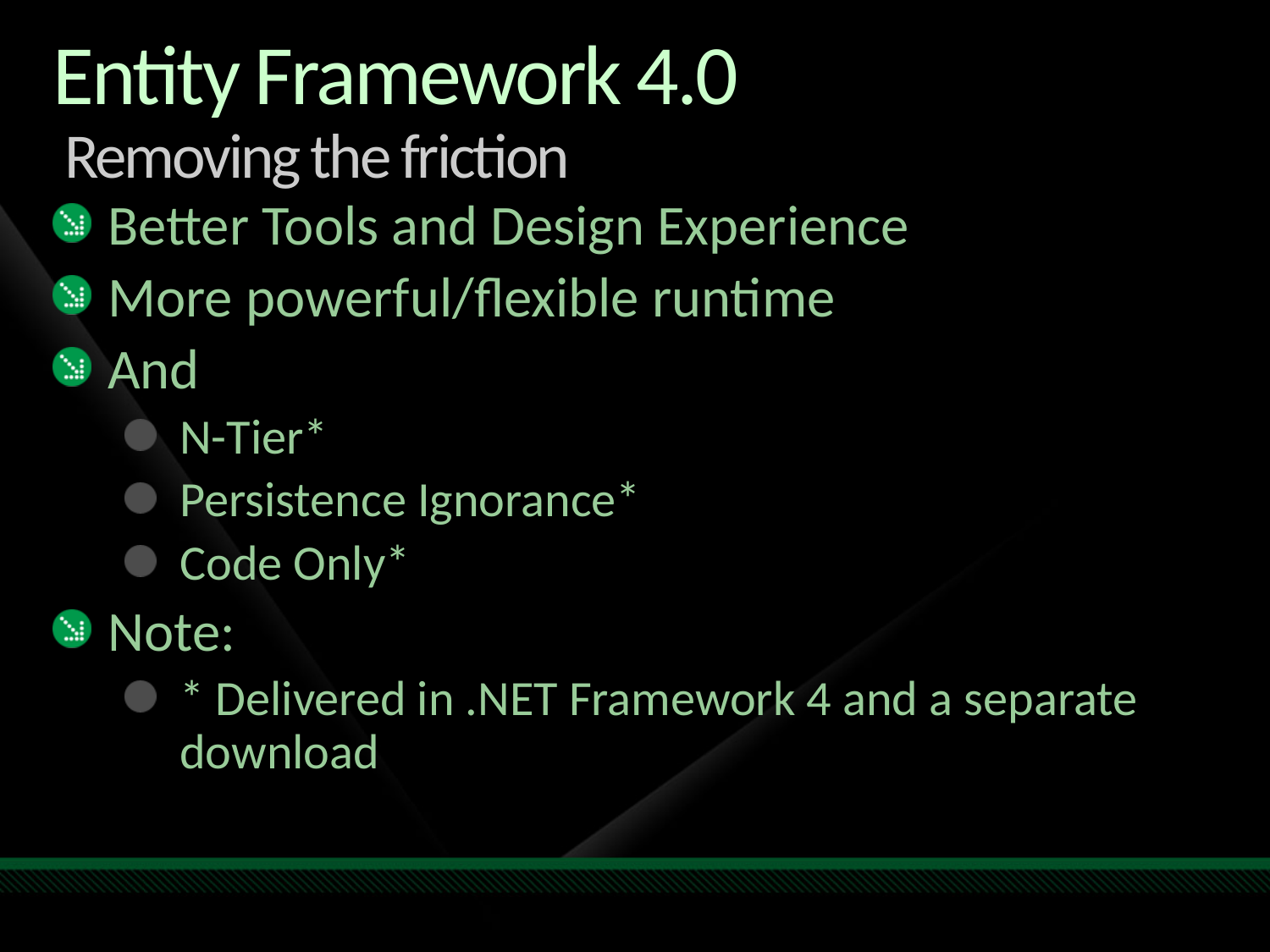

# Entity Framework 4.0 Removing the friction
Better Tools and Design Experience
More powerful/flexible runtime
And
N-Tier*
Persistence Ignorance*
Code Only*
Note:
* Delivered in .NET Framework 4 and a separate download